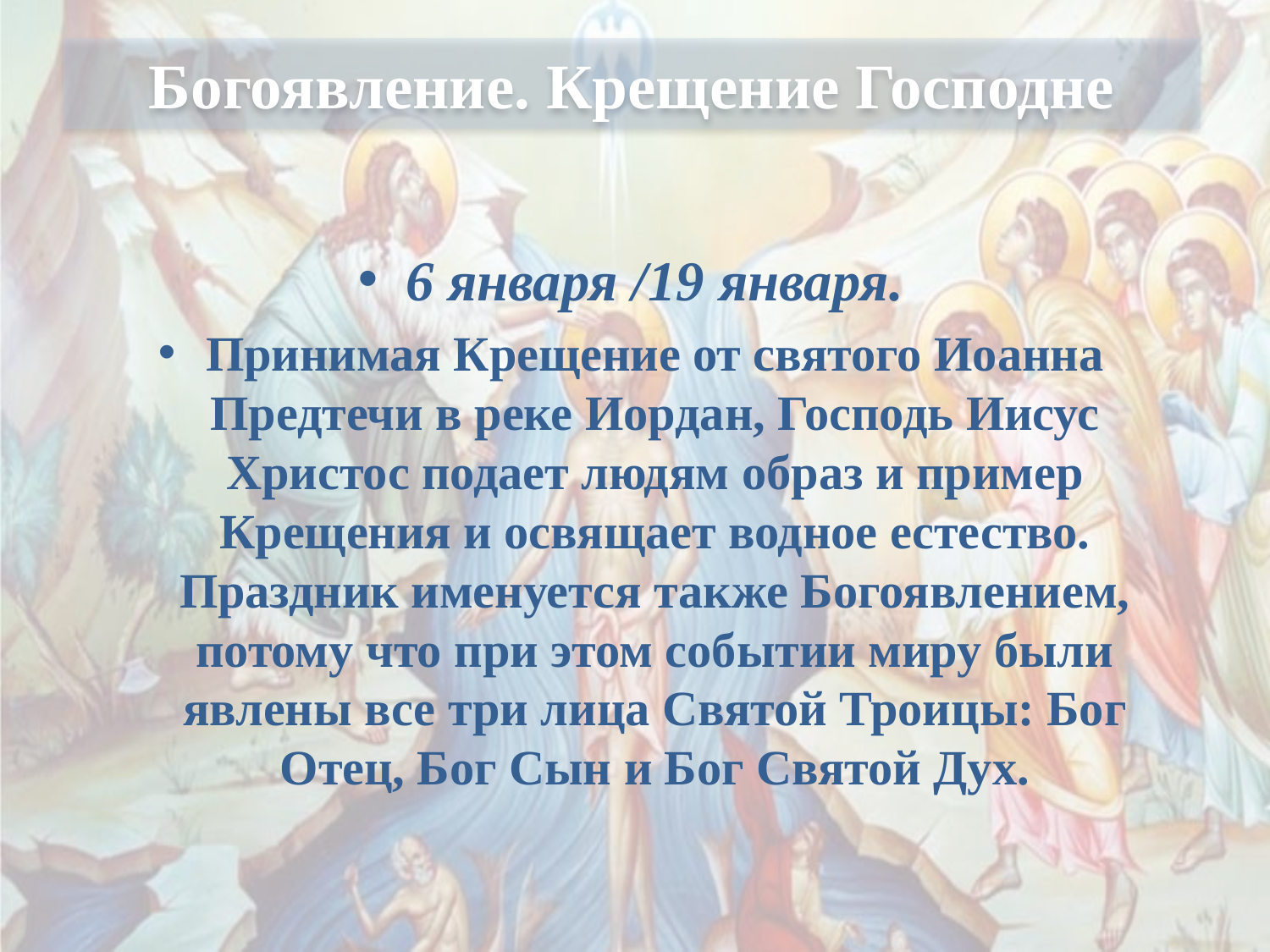

# Богоявление. Крещение Господне
6 января /19 января.
Принимая Крещение от святого Иоанна Предтечи в реке Иордан, Господь Иисус Христос подает людям образ и пример Крещения и освящает водное естество. Праздник именуется также Богоявлением, потому что при этом событии миру были явлены все три лица Святой Троицы: Бог Отец, Бог Сын и Бог Святой Дух.